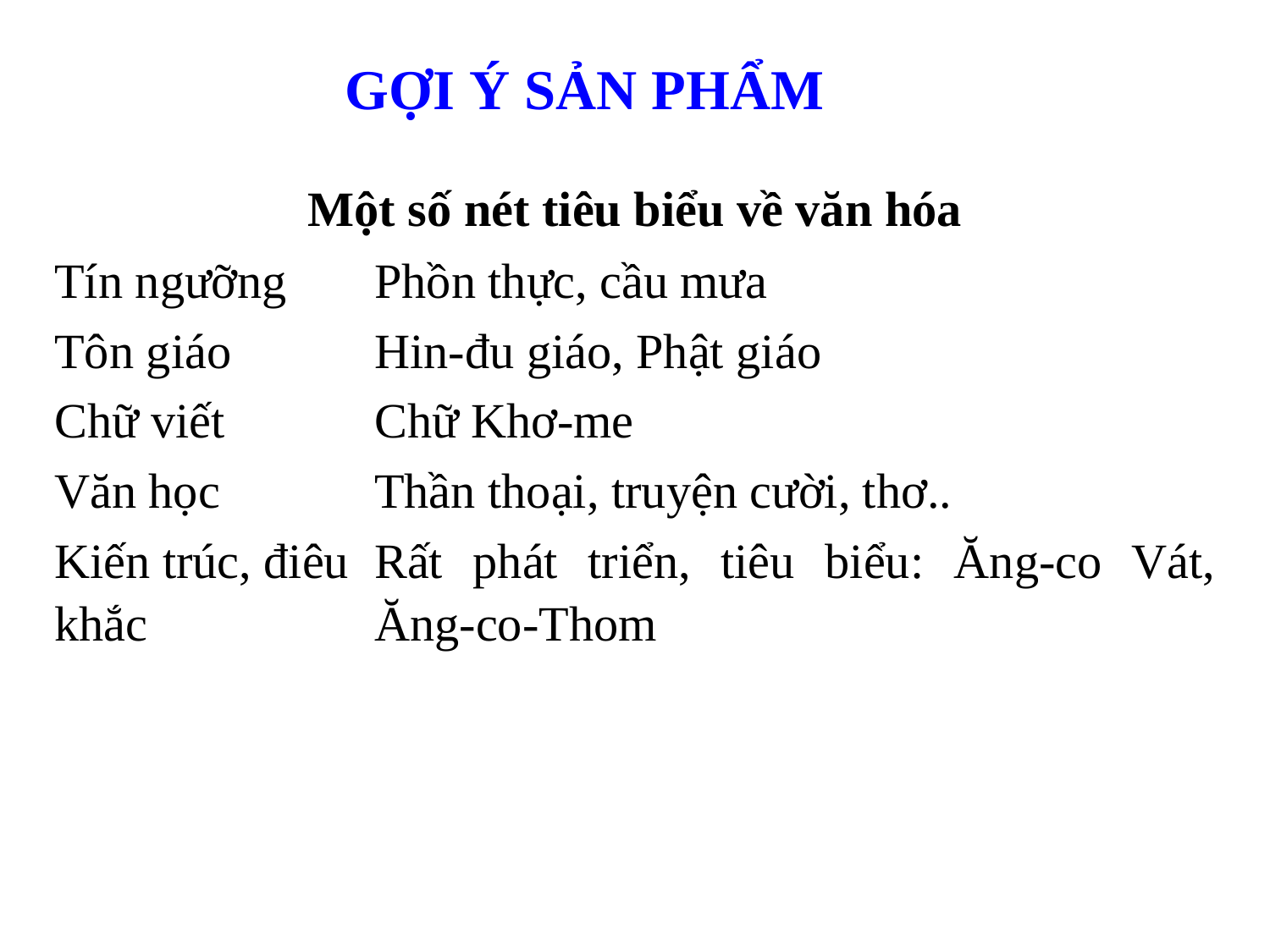

GỢI Ý SẢN PHẨM
| Một số nét tiêu biểu về văn hóa |  |
| --- | --- |
| Tín ngưỡng | Phồn thực, cầu mưa |
| Tôn giáo | Hin-đu giáo, Phật giáo |
| Chữ viết | Chữ Khơ-me |
| Văn học | Thần thoại, truyện cười, thơ.. |
| Kiến trúc, điêu khắc | Rất phát triển, tiêu biểu: Ăng-co Vát, Ăng-co-Thom |